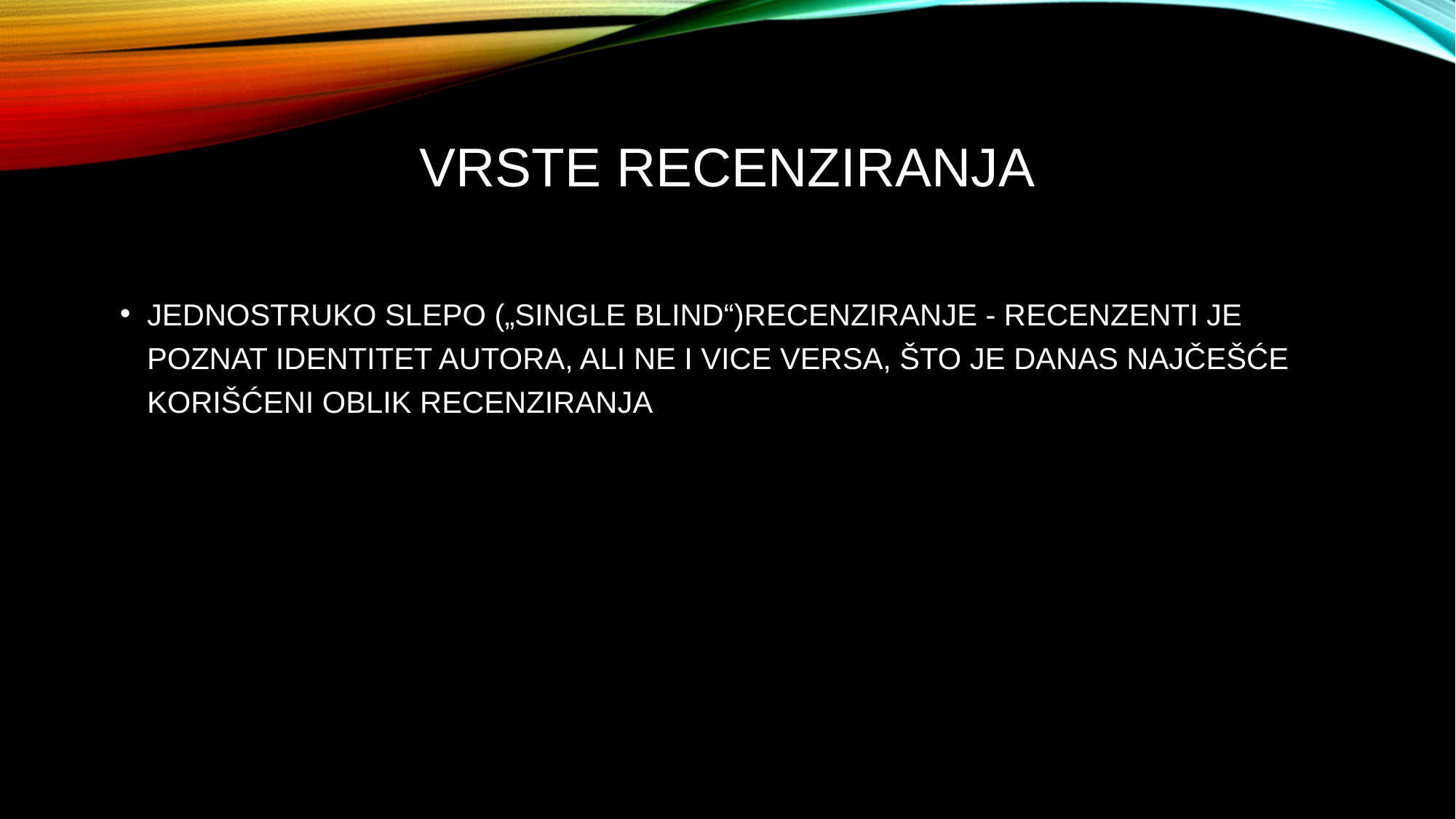

Vrste recenziranja
Jednostruko slepo („Single Blind“)recenziranje - Recenzenti je poznat identitet autora, ali ne I vice versa, što je danas najčešće korišćeni oblik recenziranja